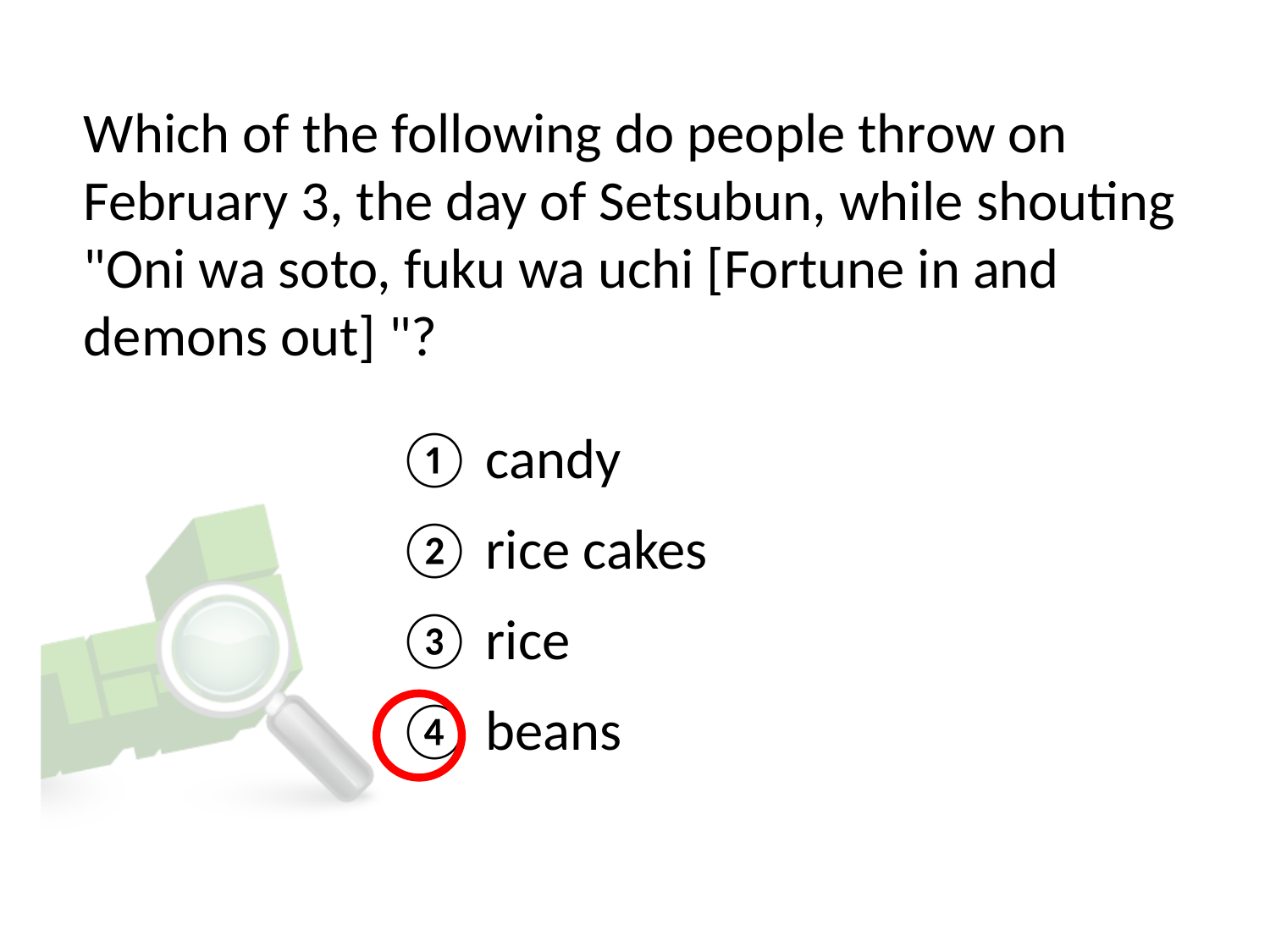

# Which of the following do people throw on February 3, the day of Setsubun, while shouting "Oni wa soto, fuku wa uchi [Fortune in and demons out] "?
① candy
② rice cakes
③ rice
④ beans